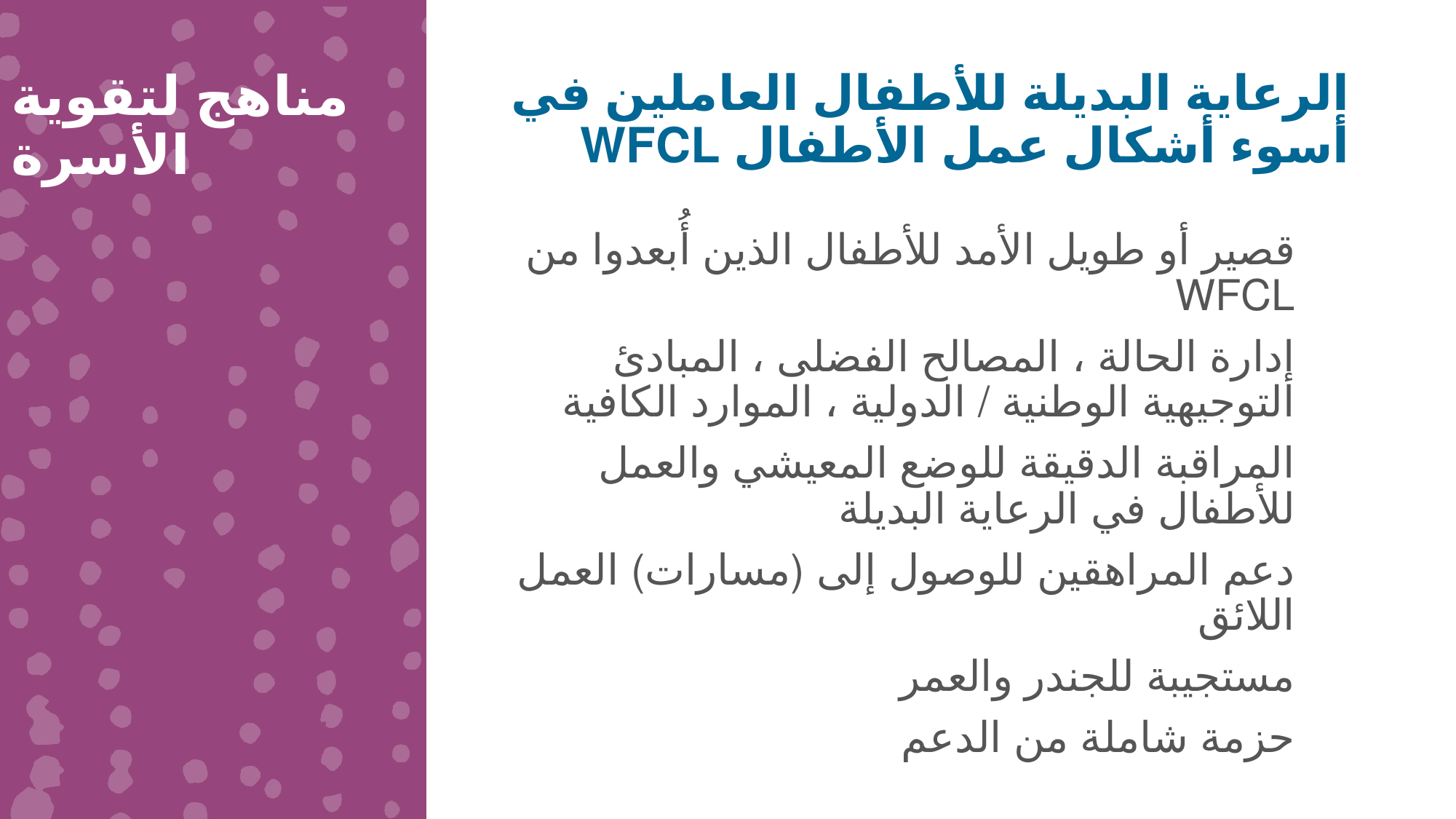

مناهج لتقوية الأسرة

الرعاية البديلة للأطفال العاملين في أسوء أشكال عمل الأطفال WFCL
قصير أو طويل الأمد للأطفال الذين أُبعدوا من WFCL
إدارة الحالة ، المصالح الفضلى ، المبادئ التوجيهية الوطنية / الدولية ، الموارد الكافية
المراقبة الدقيقة للوضع المعيشي والعمل للأطفال في الرعاية البديلة
دعم المراهقين للوصول إلى (مسارات) العمل اللائق
مستجيبة للجندر والعمر
حزمة شاملة من الدعم